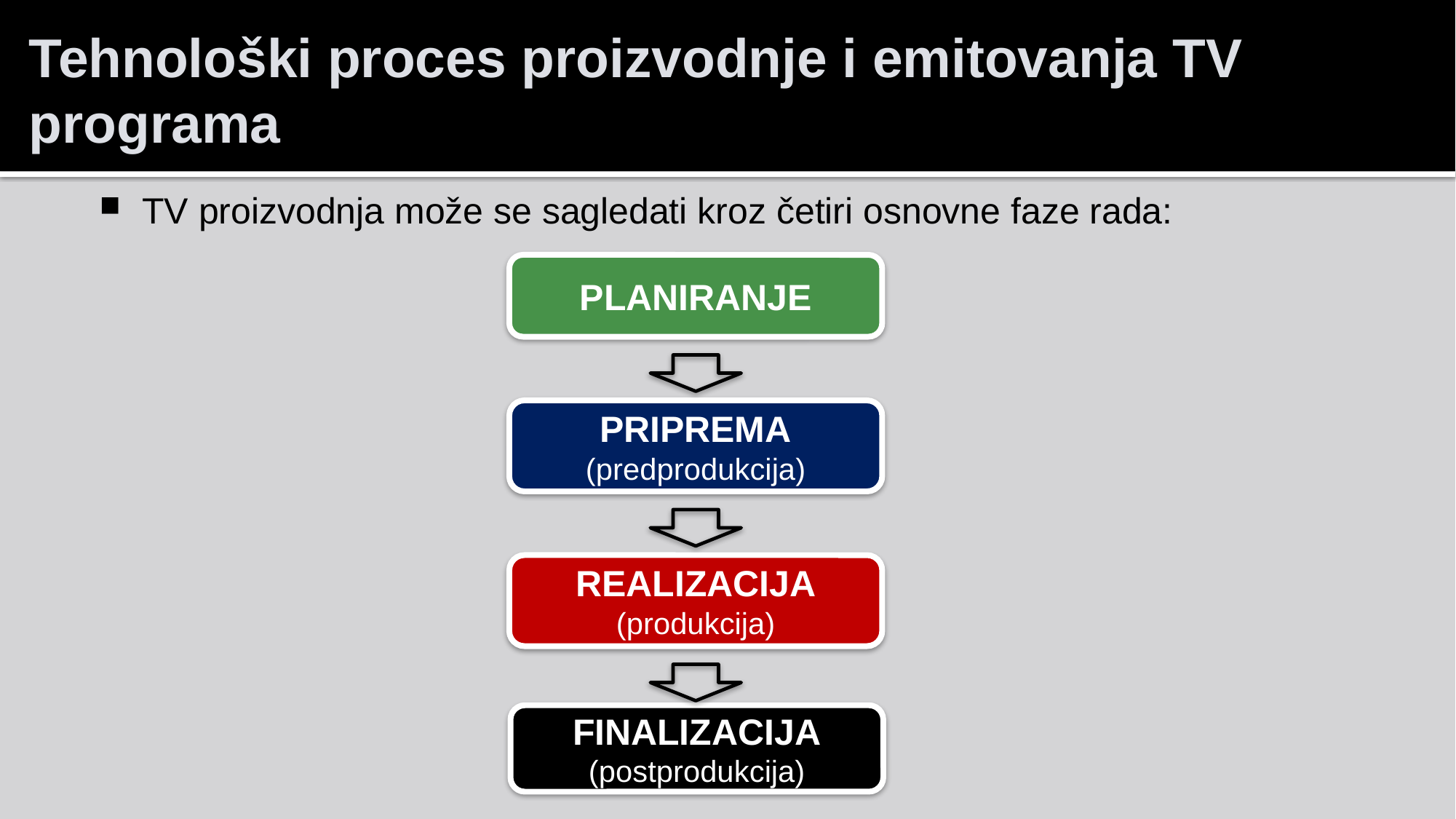

# Tehnološki proces proizvodnje i emitovanja TV programa

TV proizvodnja može se sagledati kroz četiri osnovne faze rada:

PLANIRANJE

PRIPREMA
(predprodukcija)

REALIZACIJA
(produkcija)

FINALIZACIJA
(postprodukcija)